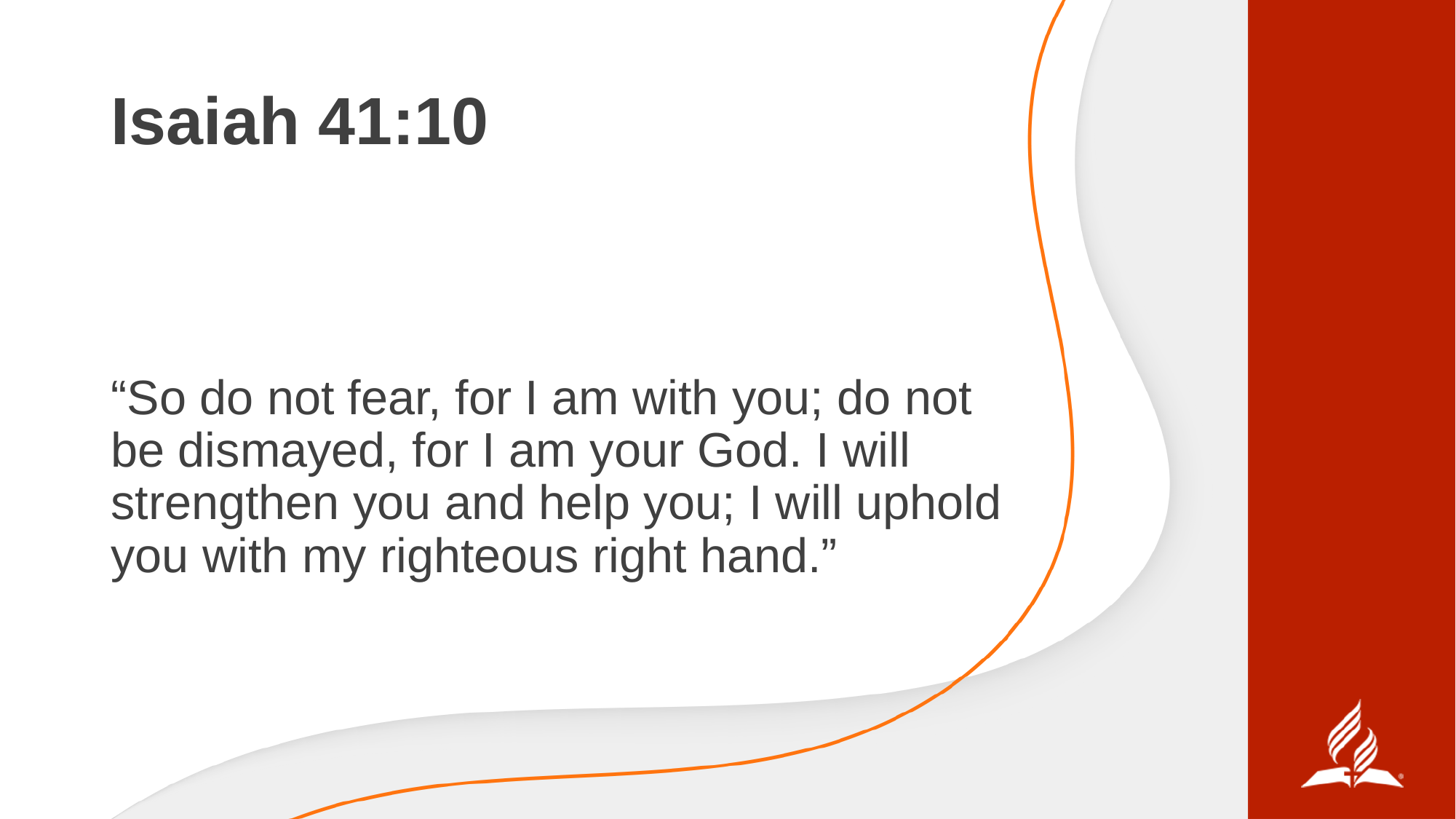

# Isaiah 41:10
“So do not fear, for I am with you; do not be dismayed, for I am your God. I will strengthen you and help you; I will uphold you with my righteous right hand.”